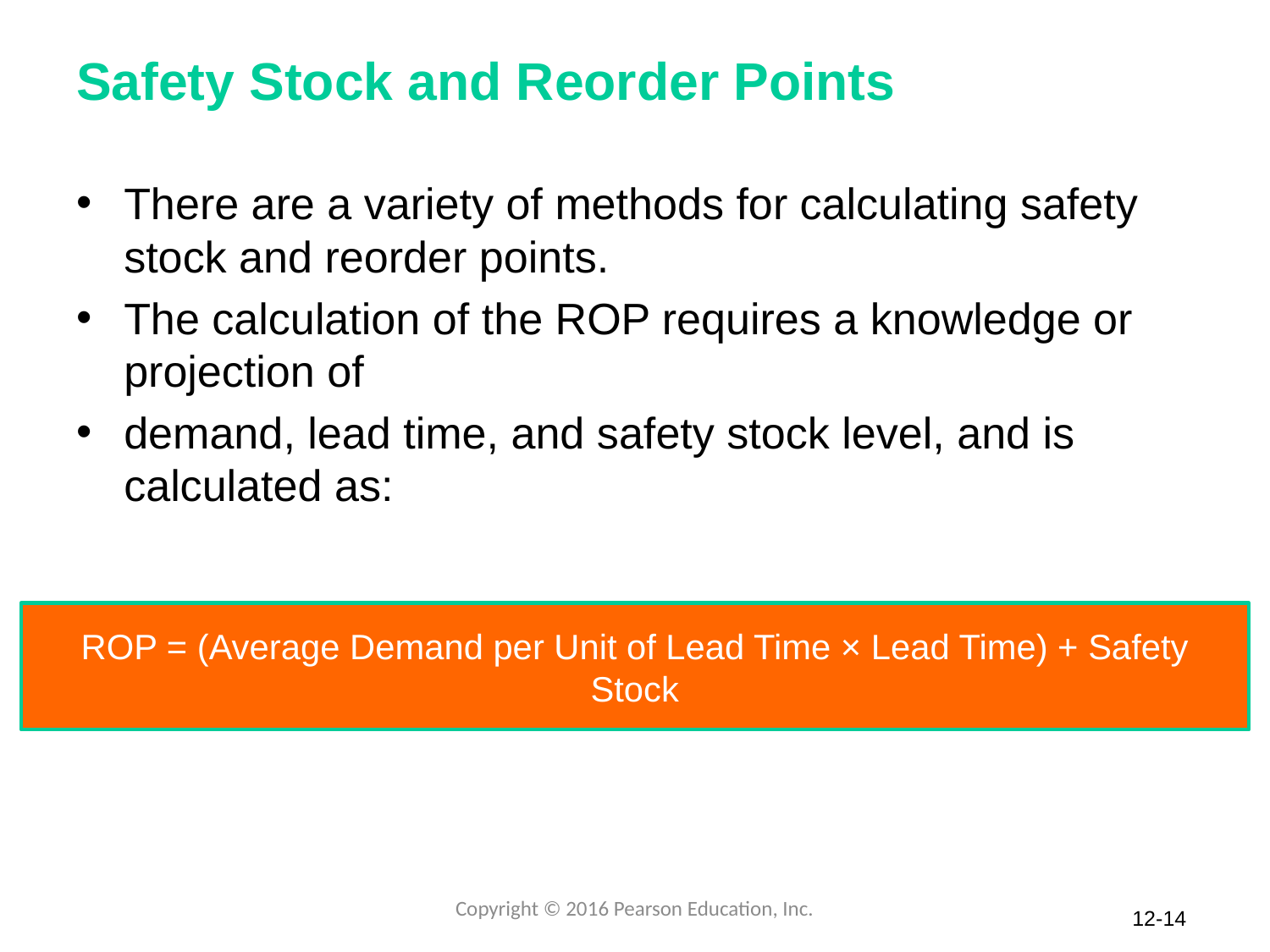

# Safety Stock and Reorder Points
There are a variety of methods for calculating safety stock and reorder points.
The calculation of the ROP requires a knowledge or projection of
demand, lead time, and safety stock level, and is calculated as:

ROP = (Average Demand per Unit of Lead Time × Lead Time) + Safety Stock
Copyright © 2016 Pearson Education, Inc.